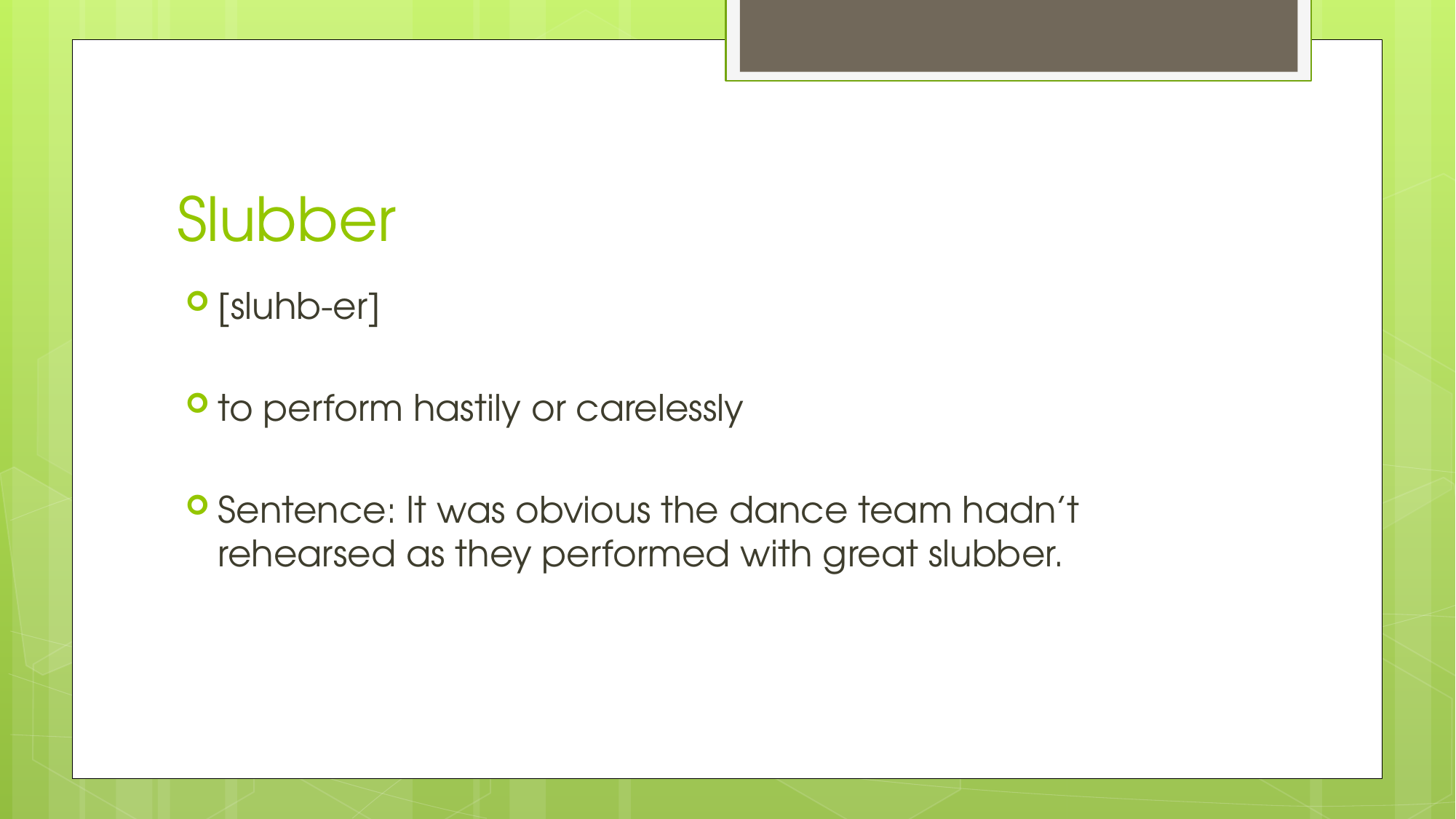

# Slubber
[sluhb-er]

to perform hastily or carelessly

Sentence: It was obvious the dance team hadn’t rehearsed as they performed with great slubber.